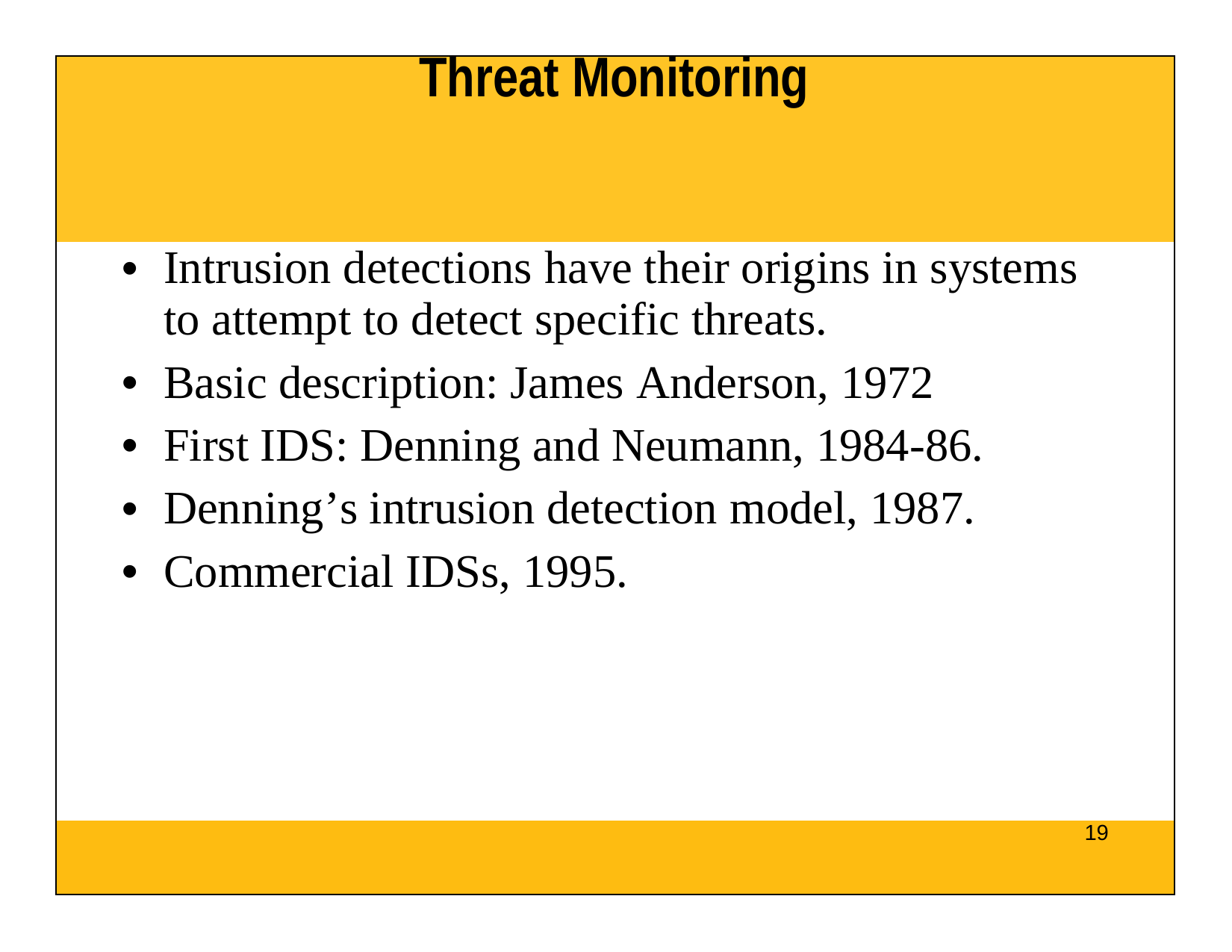

| Threat Monitoring |
| --- |
| Intrusion detections have their origins in systems to attempt to detect specific threats. Basic description: James Anderson, 1972 First IDS: Denning and Neumann, 1984-86. Denning’s intrusion detection model, 1987. Commercial IDSs, 1995. |
| 19 |